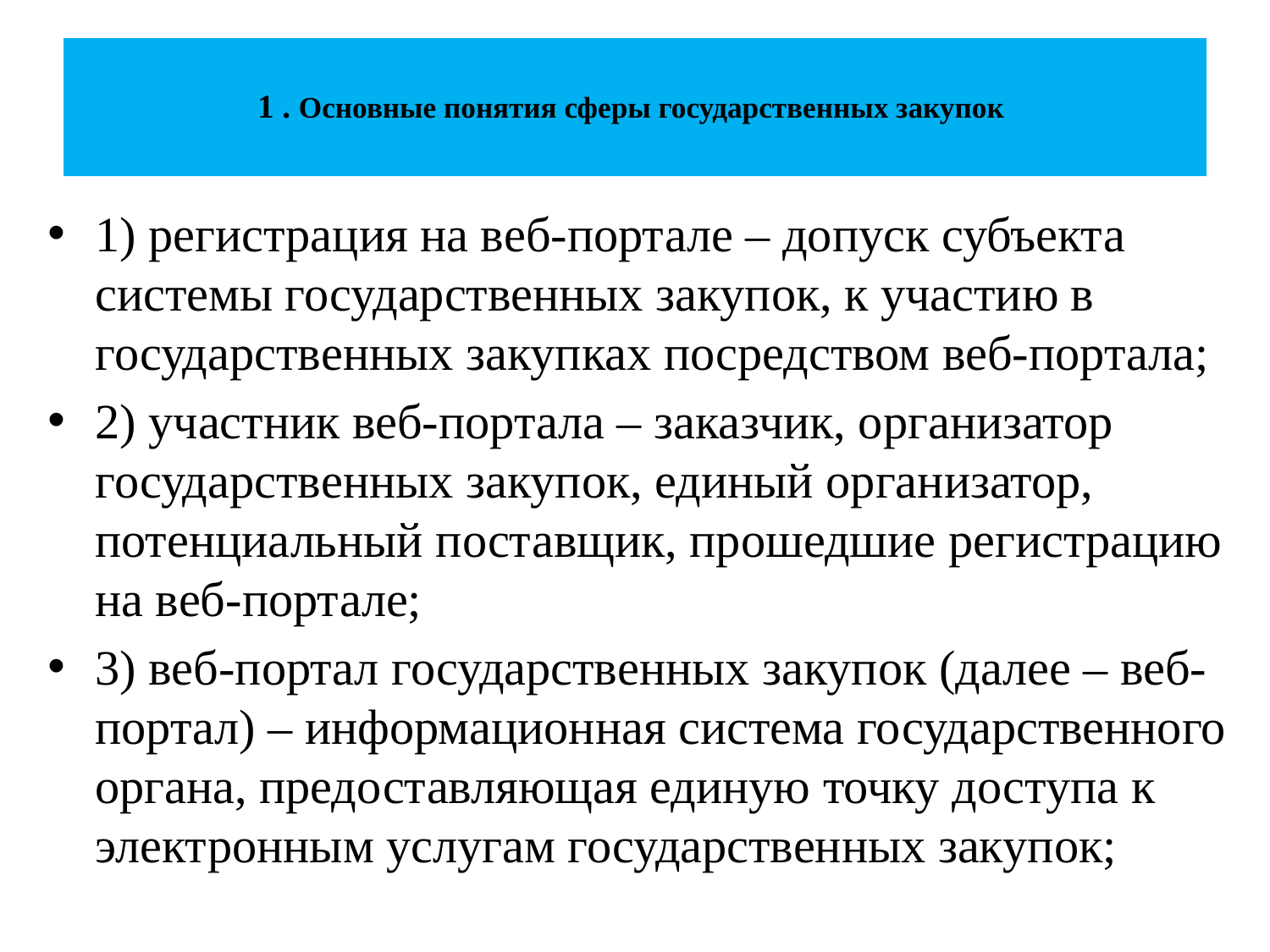

# 1 . Основные понятия сферы государственных закупок
1) регистрация на веб-портале – допуск субъекта системы государственных закупок, к участию в государственных закупках посредством веб-портала;
2) участник веб-портала – заказчик, организатор государственных закупок, единый организатор, потенциальный поставщик, прошедшие регистрацию на веб-портале;
3) веб-портал государственных закупок (далее – веб-портал) – информационная система государственного органа, предоставляющая единую точку доступа к электронным услугам государственных закупок;